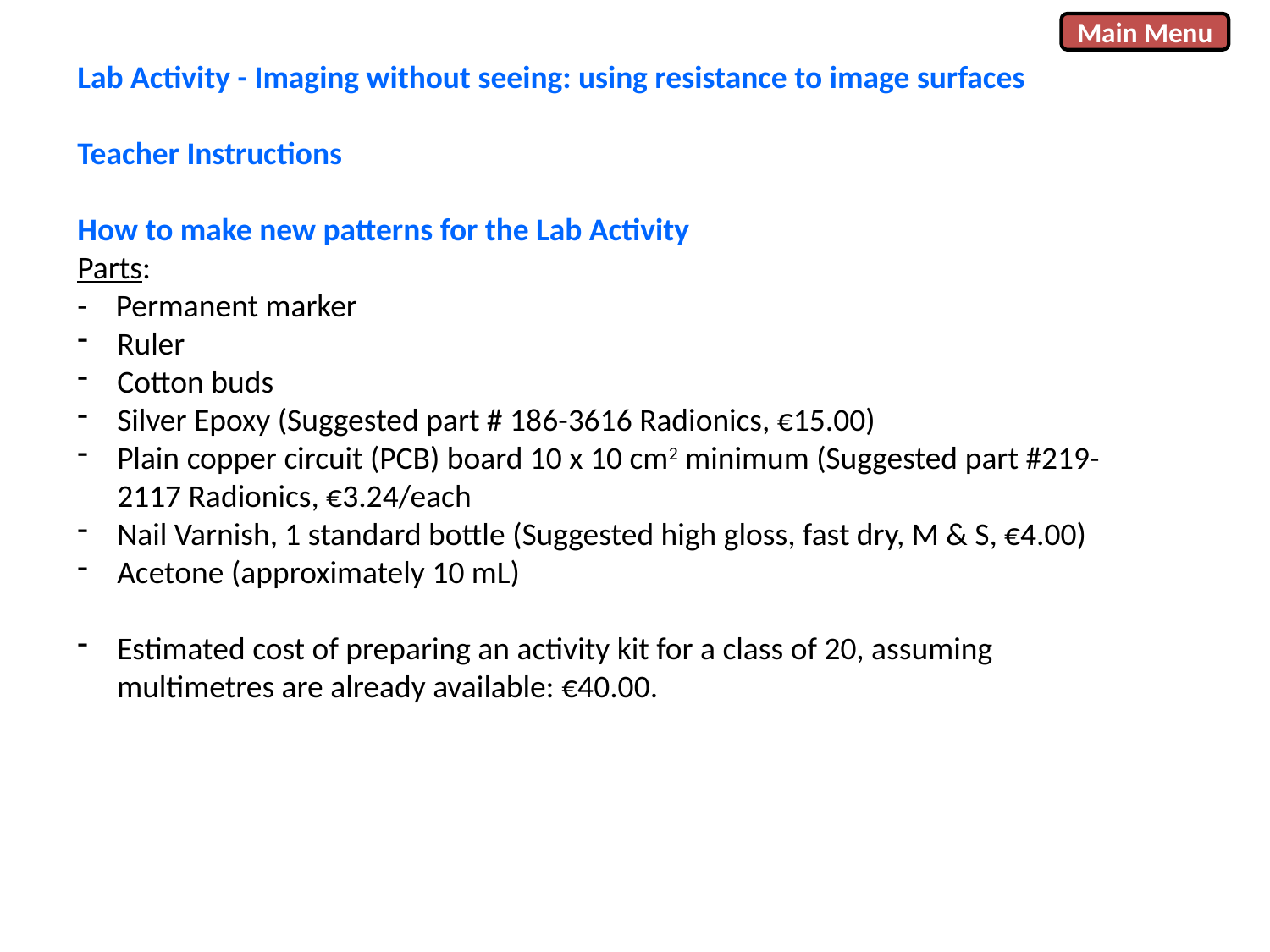

Main Menu
Lab Activity - Imaging without seeing: using resistance to image surfaces

Teacher Instructions

How to make new patterns for the Lab Activity
Parts:
-    Permanent marker
Ruler
Cotton buds
Silver Epoxy (Suggested part # 186-3616 Radionics, €15.00)
Plain copper circuit (PCB) board 10 x 10 cm2 minimum (Suggested part #219-2117 Radionics, €3.24/each
Nail Varnish, 1 standard bottle (Suggested high gloss, fast dry, M & S, €4.00)
Acetone (approximately 10 mL)

Estimated cost of preparing an activity kit for a class of 20, assuming multimetres are already available: €40.00.